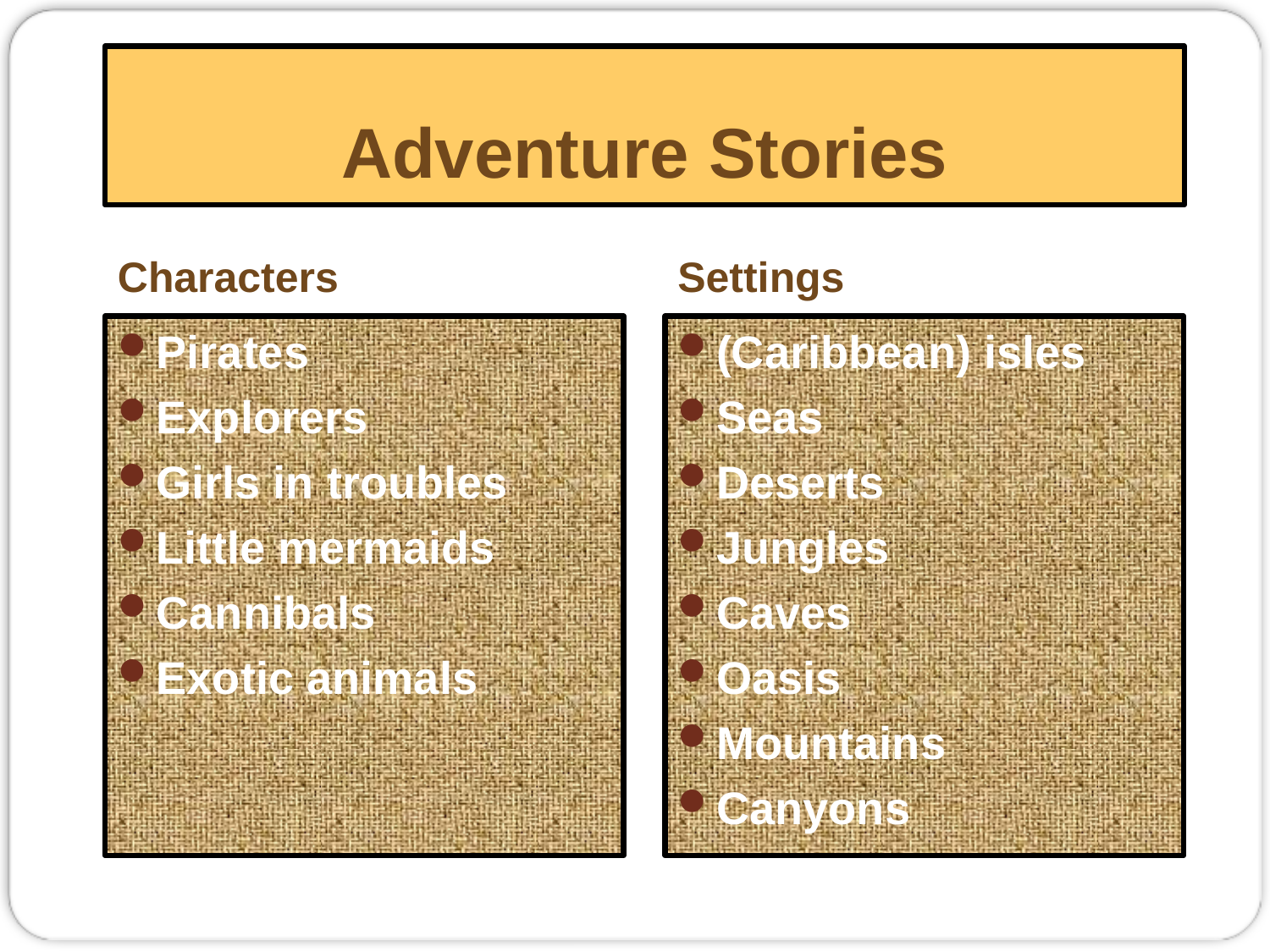

# Adventure Stories
Characters
Settings
Pirates
Explorers
Girls in troubles
Little mermaids
Cannibals
Exotic animals

(Caribbean) isles
Seas
Deserts
Jungles
Caves
Oasis
Mountains
Canyons